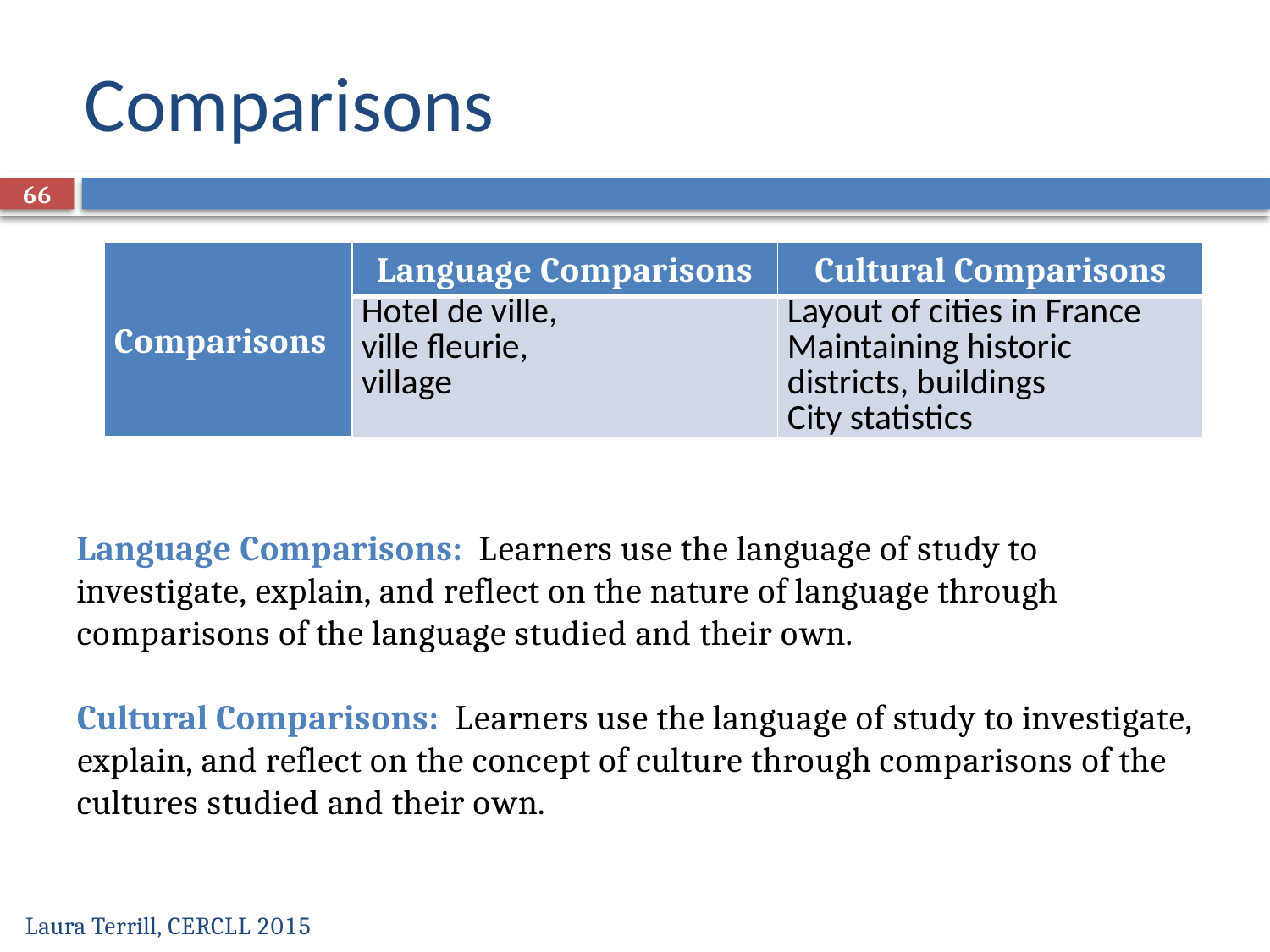

# Comparisons
66
| Comparisons | Language Comparisons | Cultural Comparisons |
| --- | --- | --- |
|  | Hotel de ville, ville fleurie, village | Layout of cities in France Maintaining historic districts, buildings City statistics |
Language Comparisons:  Learners use the language of study to investigate, explain, and reflect on the nature of language through comparisons of the language studied and their own.

Cultural Comparisons:  Learners use the language of study to investigate, explain, and reflect on the concept of culture through comparisons of the cultures studied and their own.
Laura Terrill, CERCLL 2015